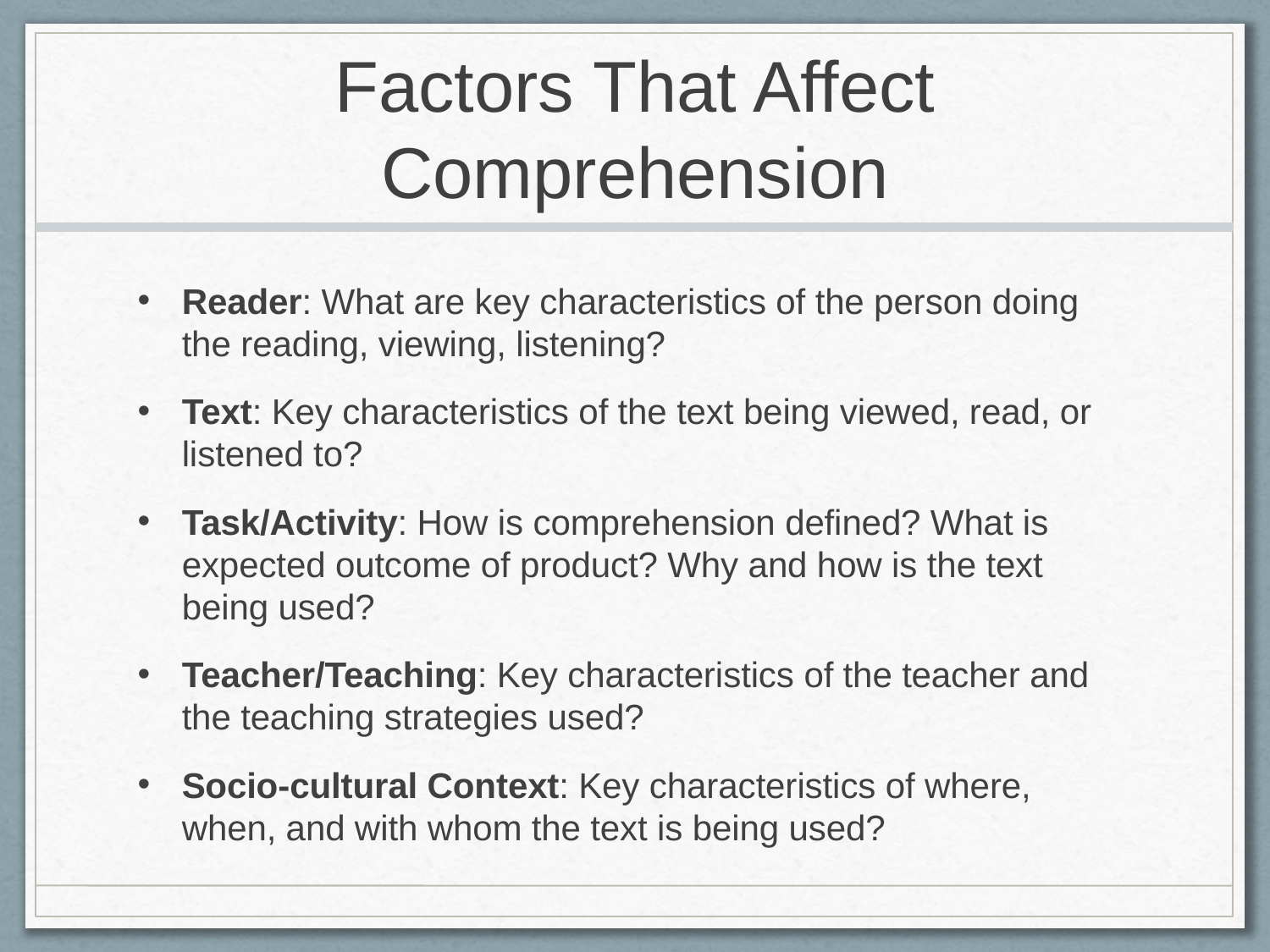

# Factors That Affect Comprehension
Reader: What are key characteristics of the person doing the reading, viewing, listening?
Text: Key characteristics of the text being viewed, read, or listened to?
Task/Activity: How is comprehension defined? What is expected outcome of product? Why and how is the text being used?
Teacher/Teaching: Key characteristics of the teacher and the teaching strategies used?
Socio-cultural Context: Key characteristics of where, when, and with whom the text is being used?